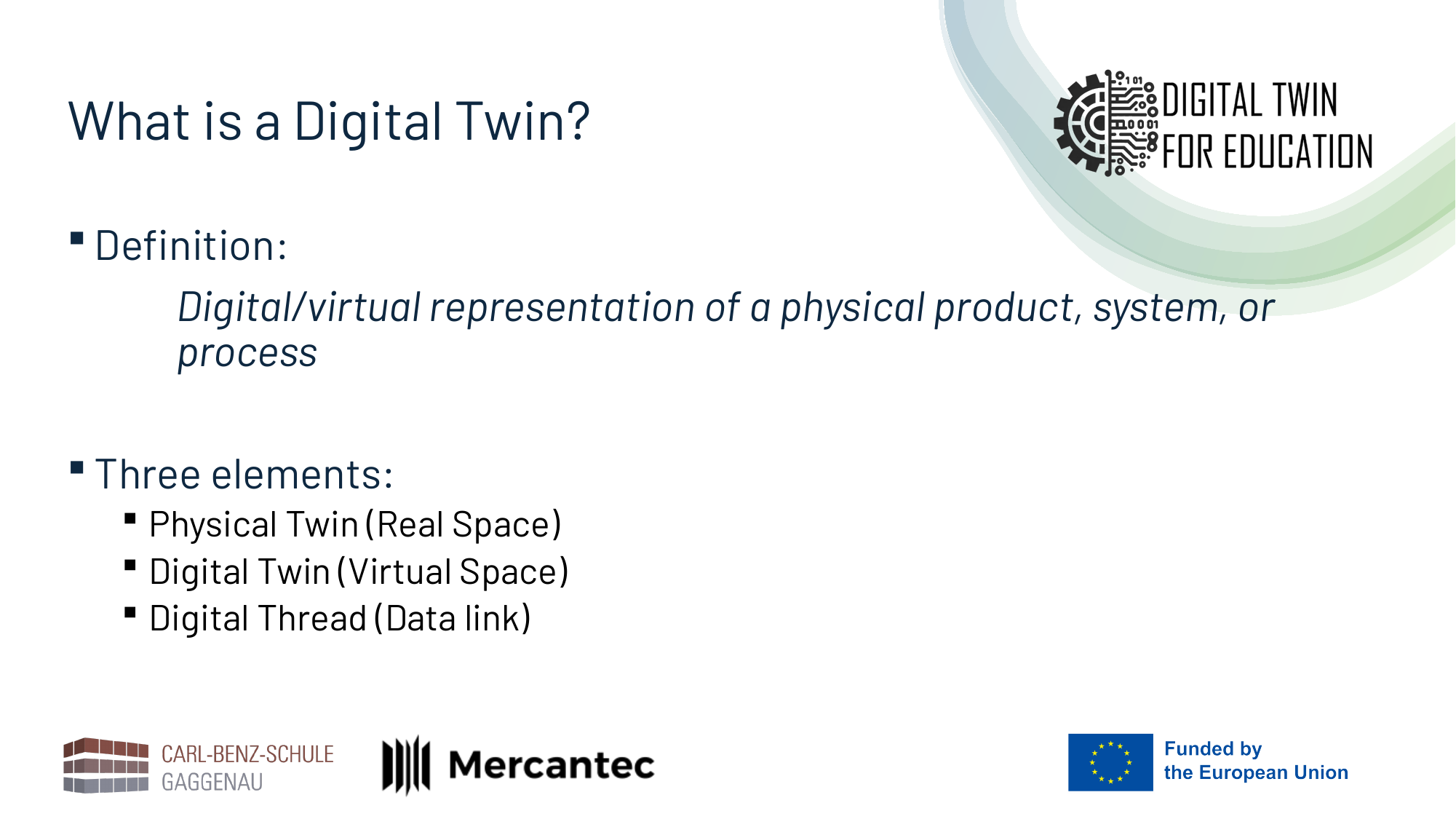

# What is a Digital Twin?
Definition:
	Digital/virtual representation of a physical product, system, or 	process

Three elements:
Physical Twin (Real Space)
Digital Twin (Virtual Space)
Digital Thread (Data link)